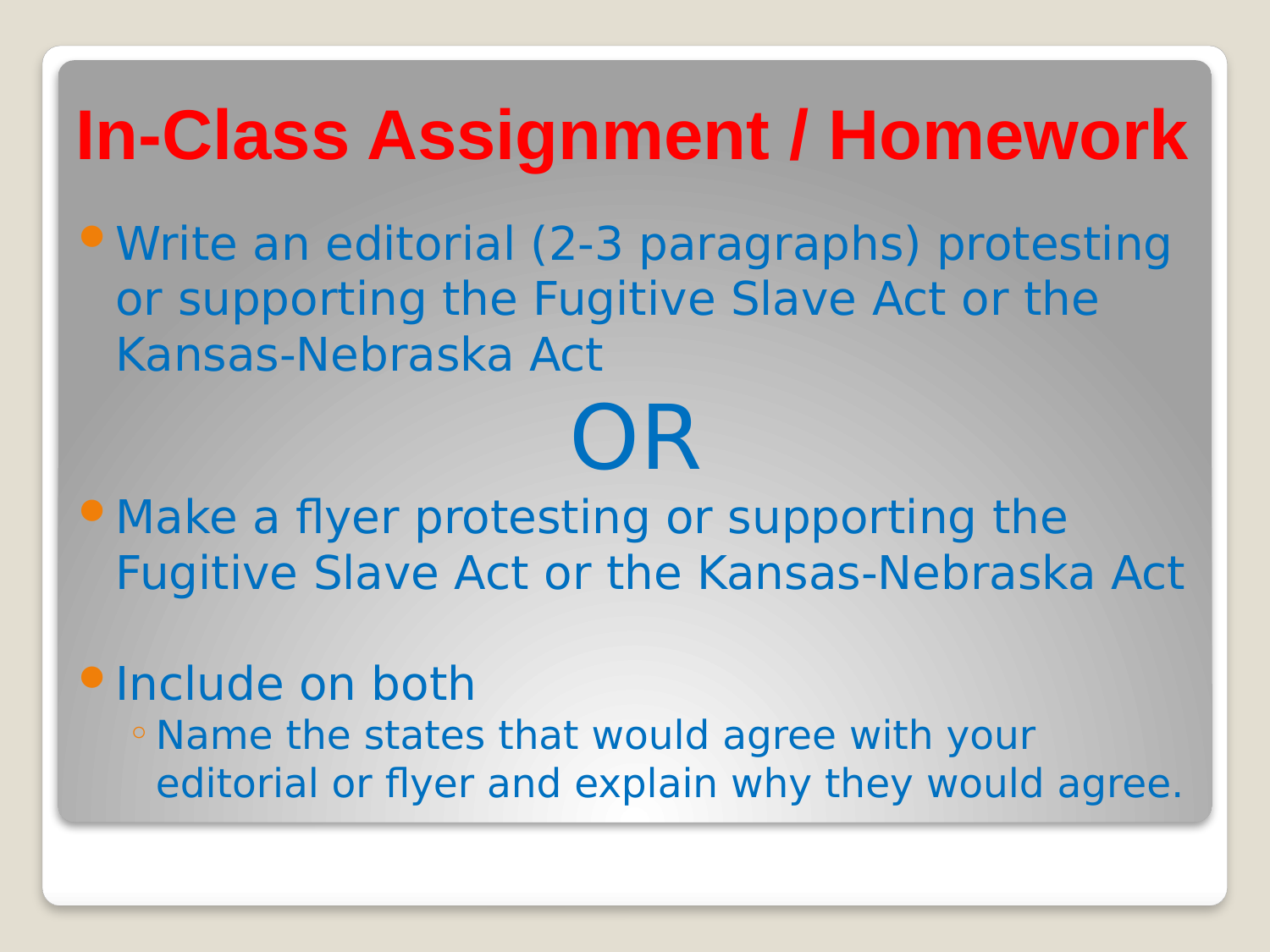

# In-Class Assignment / Homework
Write an editorial (2-3 paragraphs) protesting or supporting the Fugitive Slave Act or the Kansas-Nebraska Act
OR
Make a flyer protesting or supporting the Fugitive Slave Act or the Kansas-Nebraska Act

Include on both
Name the states that would agree with your editorial or flyer and explain why they would agree.